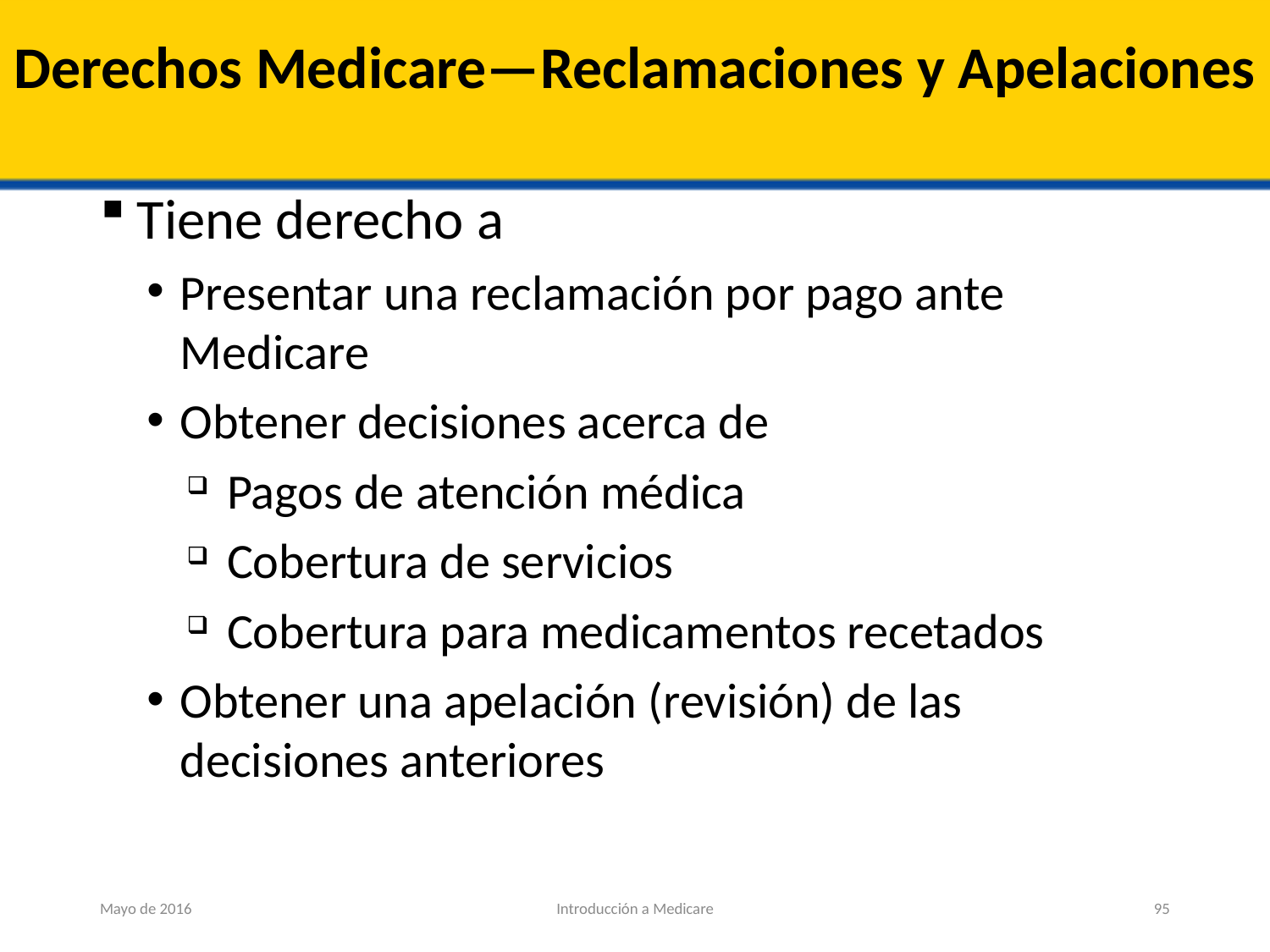

# Derechos Medicare—Reclamaciones y Apelaciones
Tiene derecho a
Presentar una reclamación por pago ante Medicare
Obtener decisiones acerca de
Pagos de atención médica
Cobertura de servicios
Cobertura para medicamentos recetados
Obtener una apelación (revisión) de las decisiones anteriores

Mayo de 2016
Introducción a Medicare
95